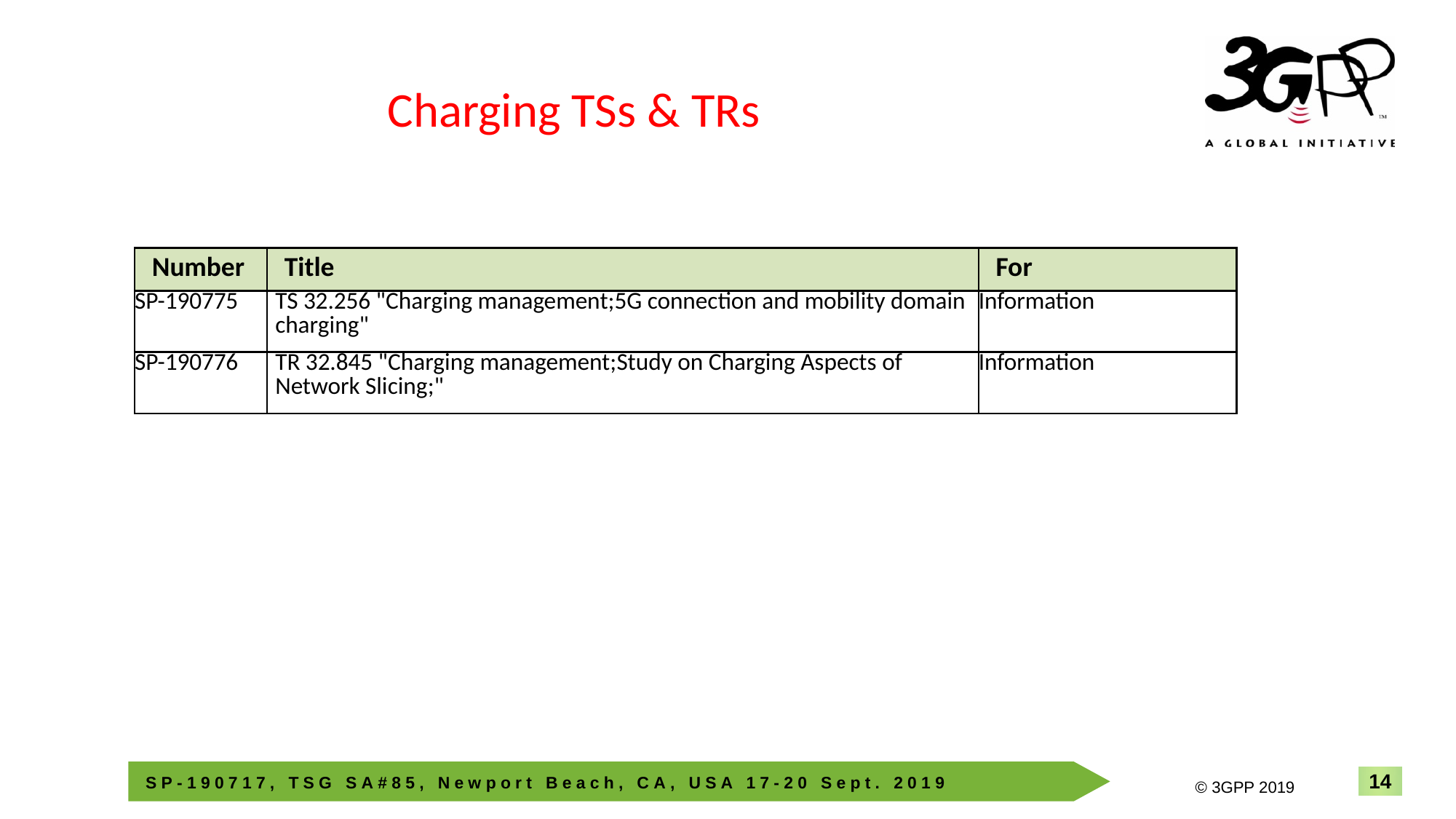

Charging TSs & TRs
| Number | Title | For |
| --- | --- | --- |
| SP-190775 | TS 32.256 "Charging management;5G connection and mobility domain charging" | Information |
| SP-190776 | TR 32.845 "Charging management;Study on Charging Aspects of Network Slicing;" | Information |